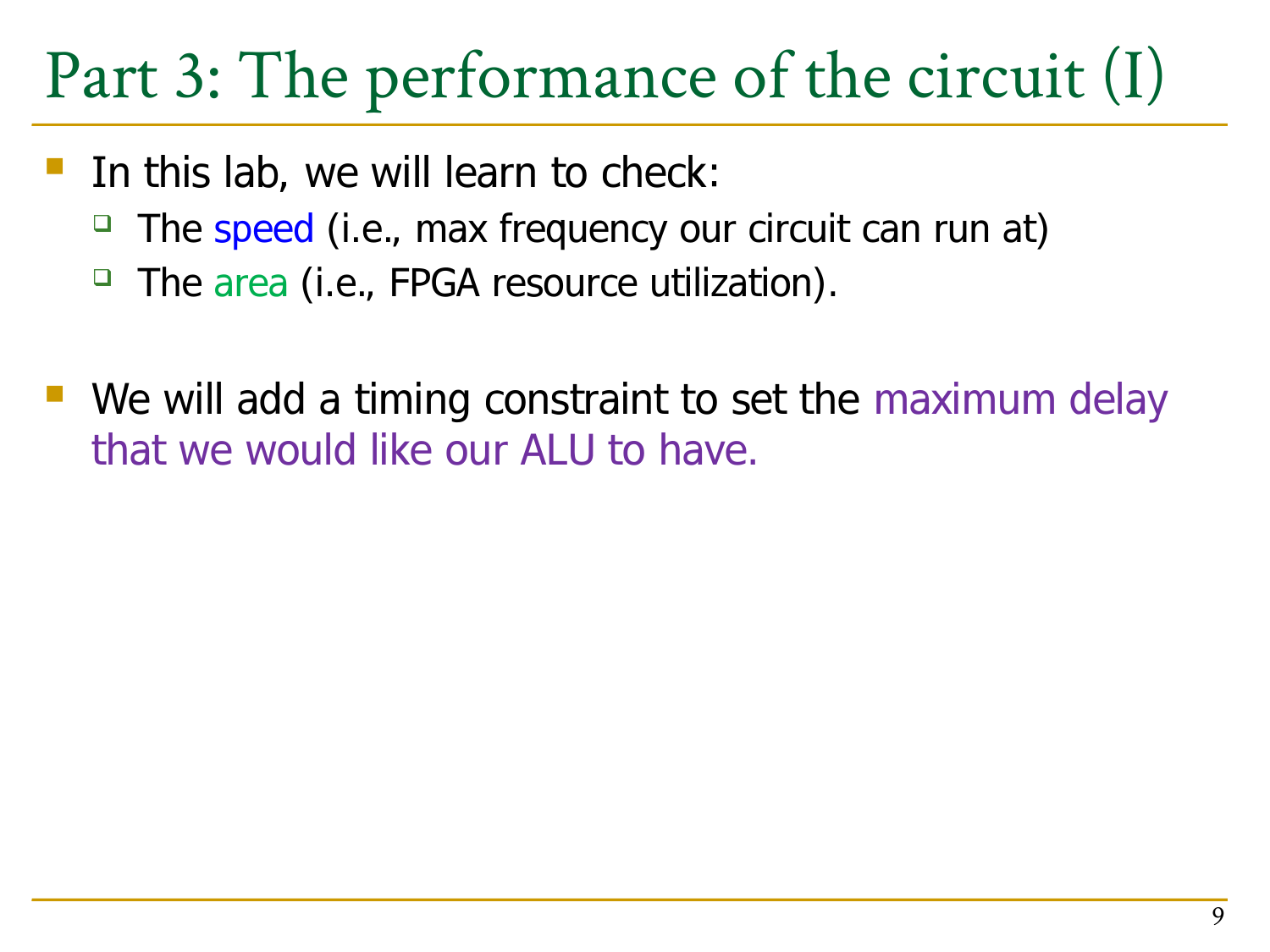

# Part 3: The performance of the circuit (I)
In this lab, we will learn to check:
The speed (i.e., max frequency our circuit can run at)
The area (i.e., FPGA resource utilization).

We will add a timing constraint to set the maximum delay that we would like our ALU to have.

9